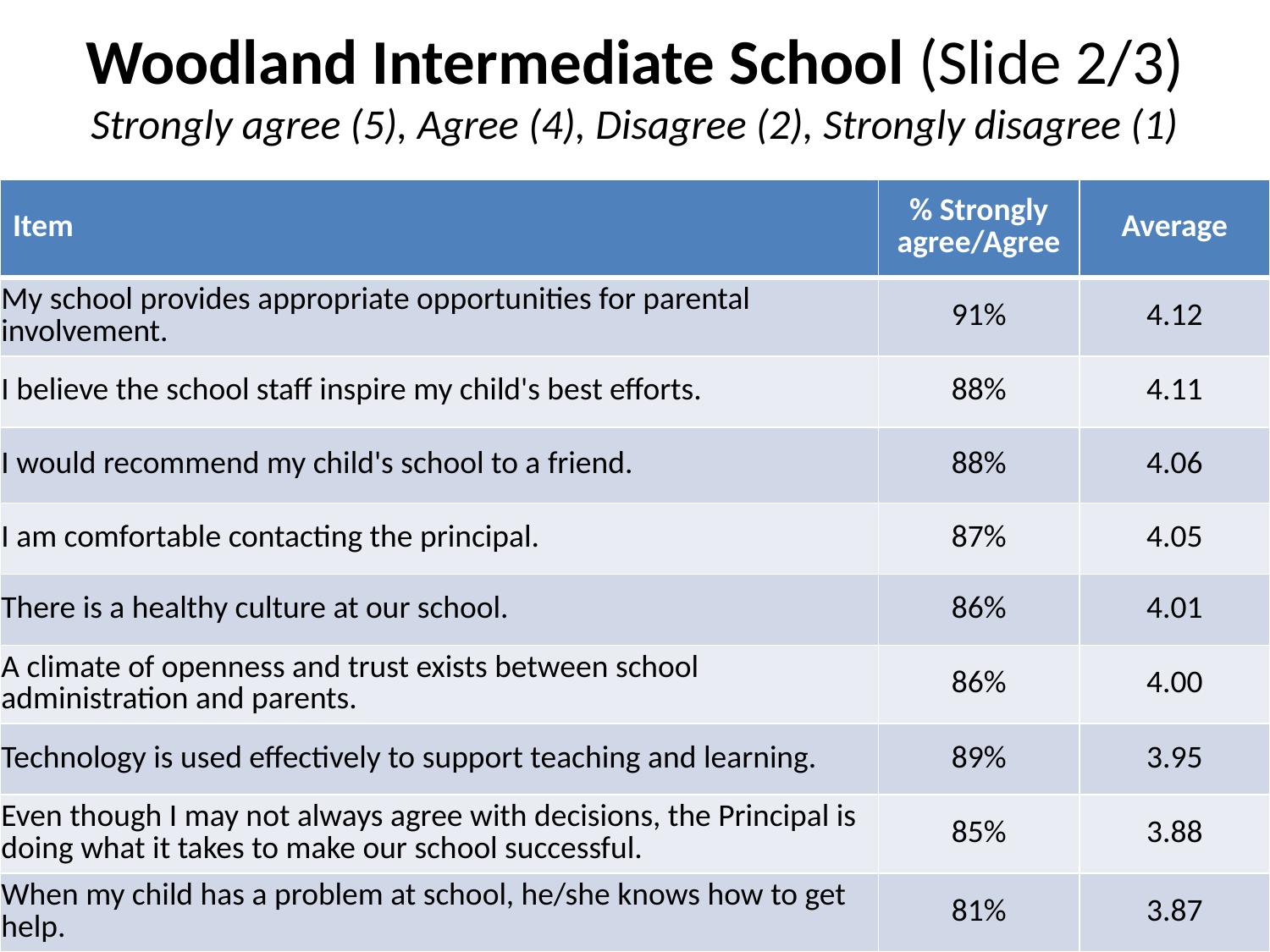

# Woodland Intermediate School (Slide 2/3) Strongly agree (5), Agree (4), Disagree (2), Strongly disagree (1)
| Item | % Strongly agree/Agree | Average |
| --- | --- | --- |
| My school provides appropriate opportunities for parental involvement. | 91% | 4.12 |
| I believe the school staff inspire my child's best efforts. | 88% | 4.11 |
| I would recommend my child's school to a friend. | 88% | 4.06 |
| I am comfortable contacting the principal. | 87% | 4.05 |
| There is a healthy culture at our school. | 86% | 4.01 |
| A climate of openness and trust exists between school administration and parents. | 86% | 4.00 |
| Technology is used effectively to support teaching and learning. | 89% | 3.95 |
| Even though I may not always agree with decisions, the Principal is doing what it takes to make our school successful. | 85% | 3.88 |
| When my child has a problem at school, he/she knows how to get help. | 81% | 3.87 |